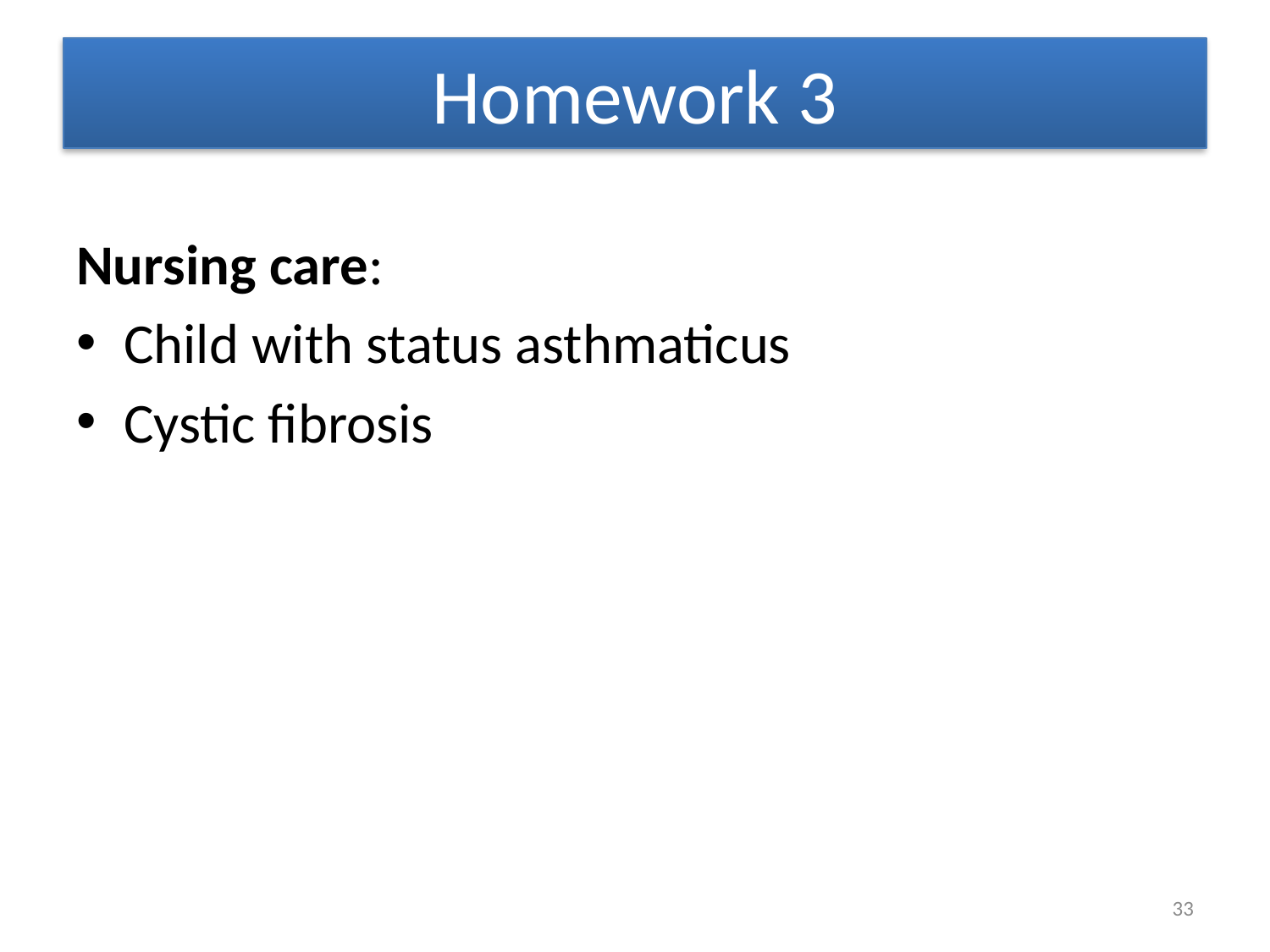

# Homework 3
Nursing care:
Child with status asthmaticus
Cystic fibrosis
33